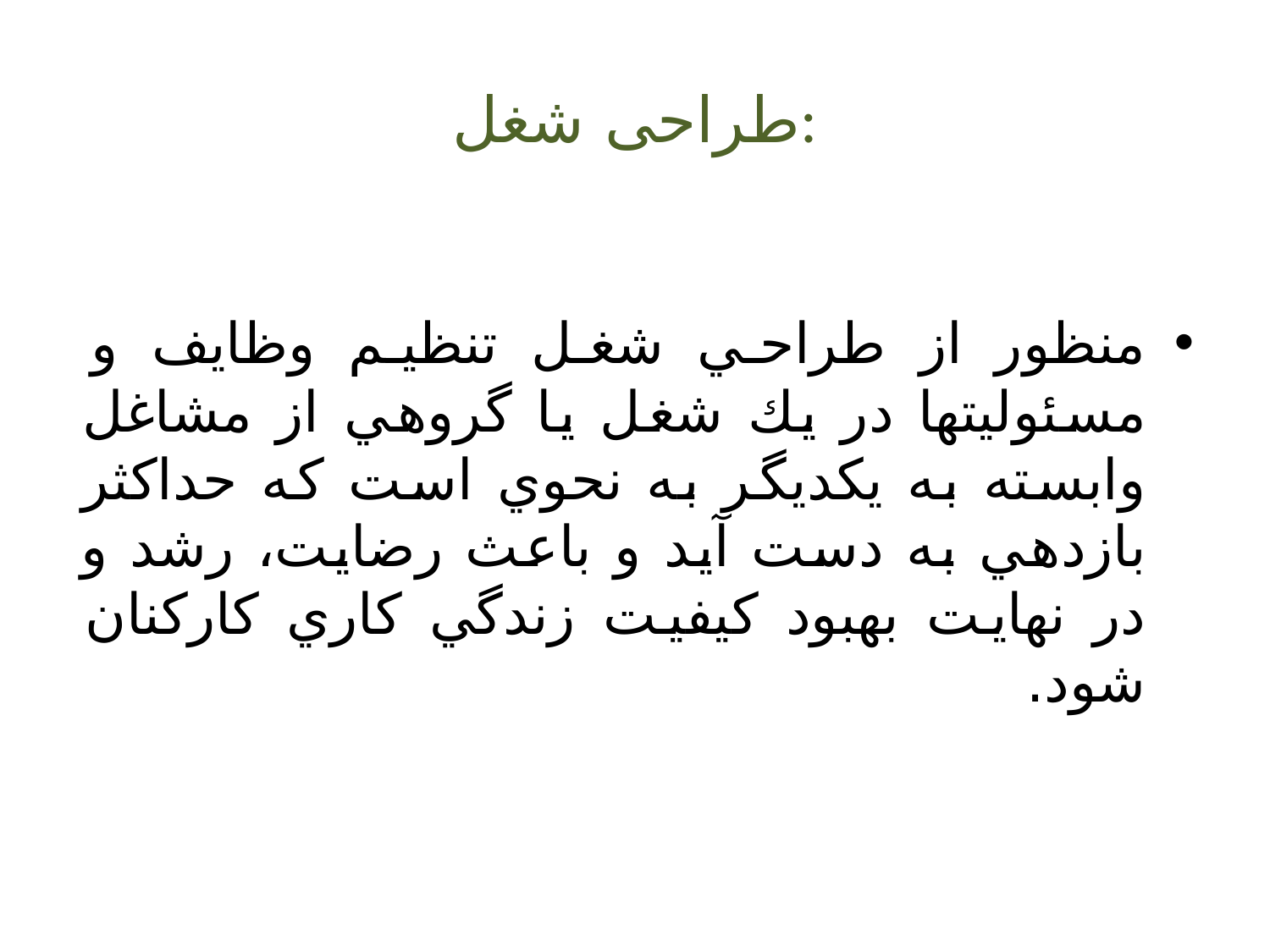

# طراحی شغل:

منظور از طراحي شغل تنظيم وظايف و مسئوليتها در يك شغل يا گروهي از مشاغل وابسته به يكديگر به نحوي است كه حداكثر بازدهي به دست آيد و باعث رضايت، رشد و در نهايت بهبود كيفيت زندگي كاري كاركنان شود.